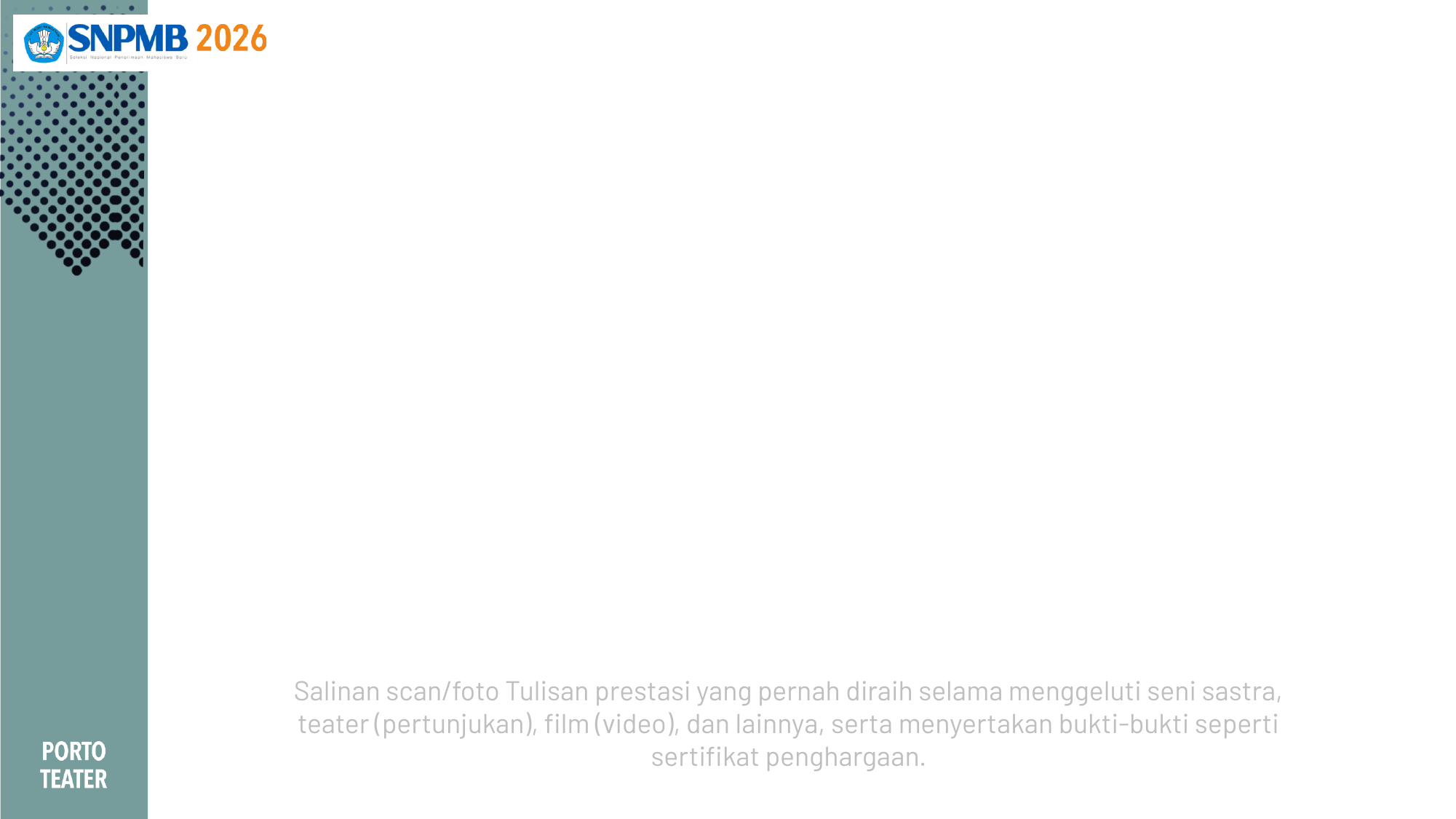

Salinan scan/foto Tulisan prestasi yang pernah diraih selama menggeluti seni sastra, teater (pertunjukan), film (video), dan lainnya, serta menyertakan bukti-bukti seperti sertifikat penghargaan.